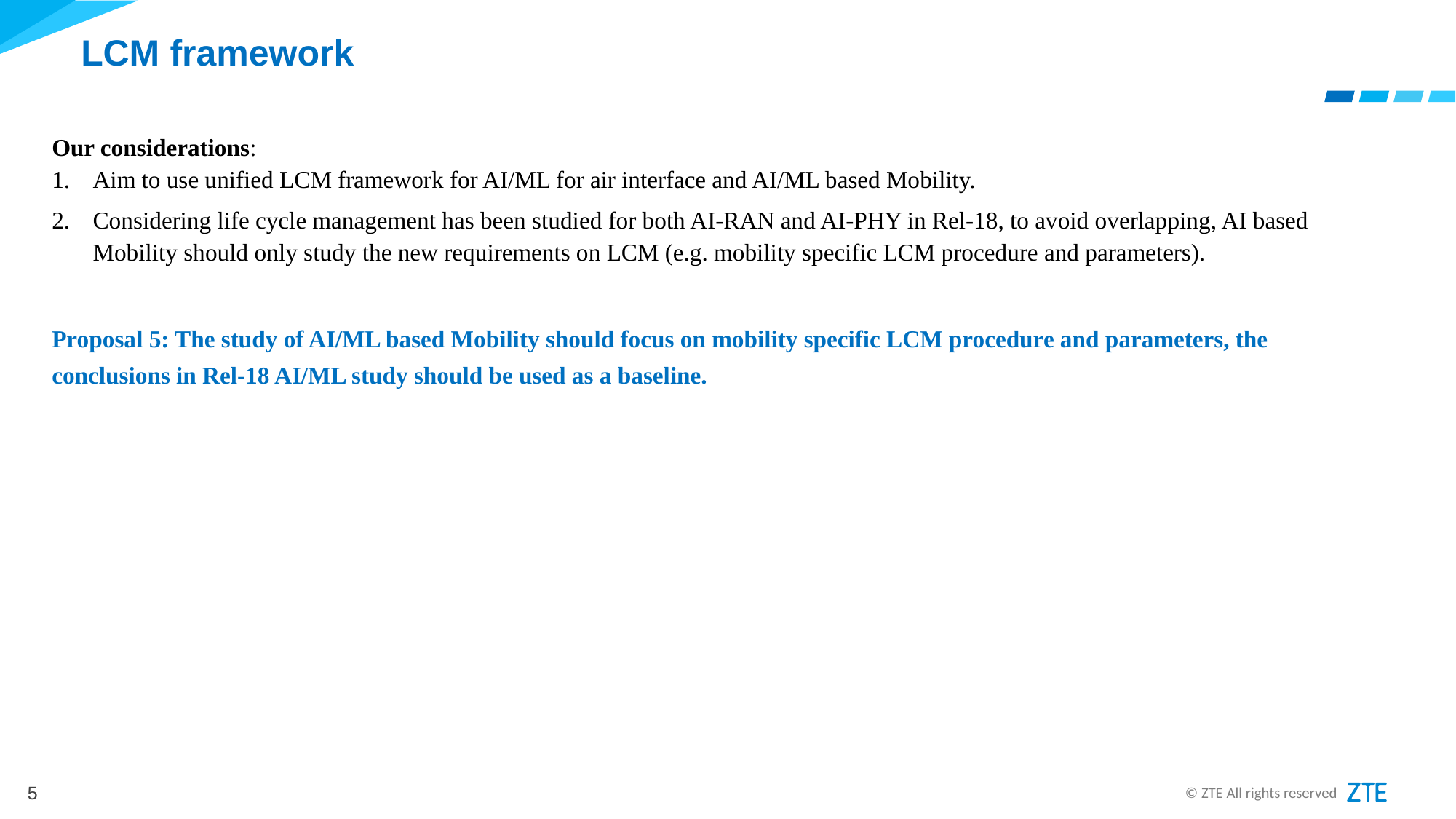

# LCM framework
Our considerations:
Aim to use unified LCM framework for AI/ML for air interface and AI/ML based Mobility.
Considering life cycle management has been studied for both AI-RAN and AI-PHY in Rel-18, to avoid overlapping, AI based Mobility should only study the new requirements on LCM (e.g. mobility specific LCM procedure and parameters).

Proposal 5: The study of AI/ML based Mobility should focus on mobility specific LCM procedure and parameters, the conclusions in Rel-18 AI/ML study should be used as a baseline.